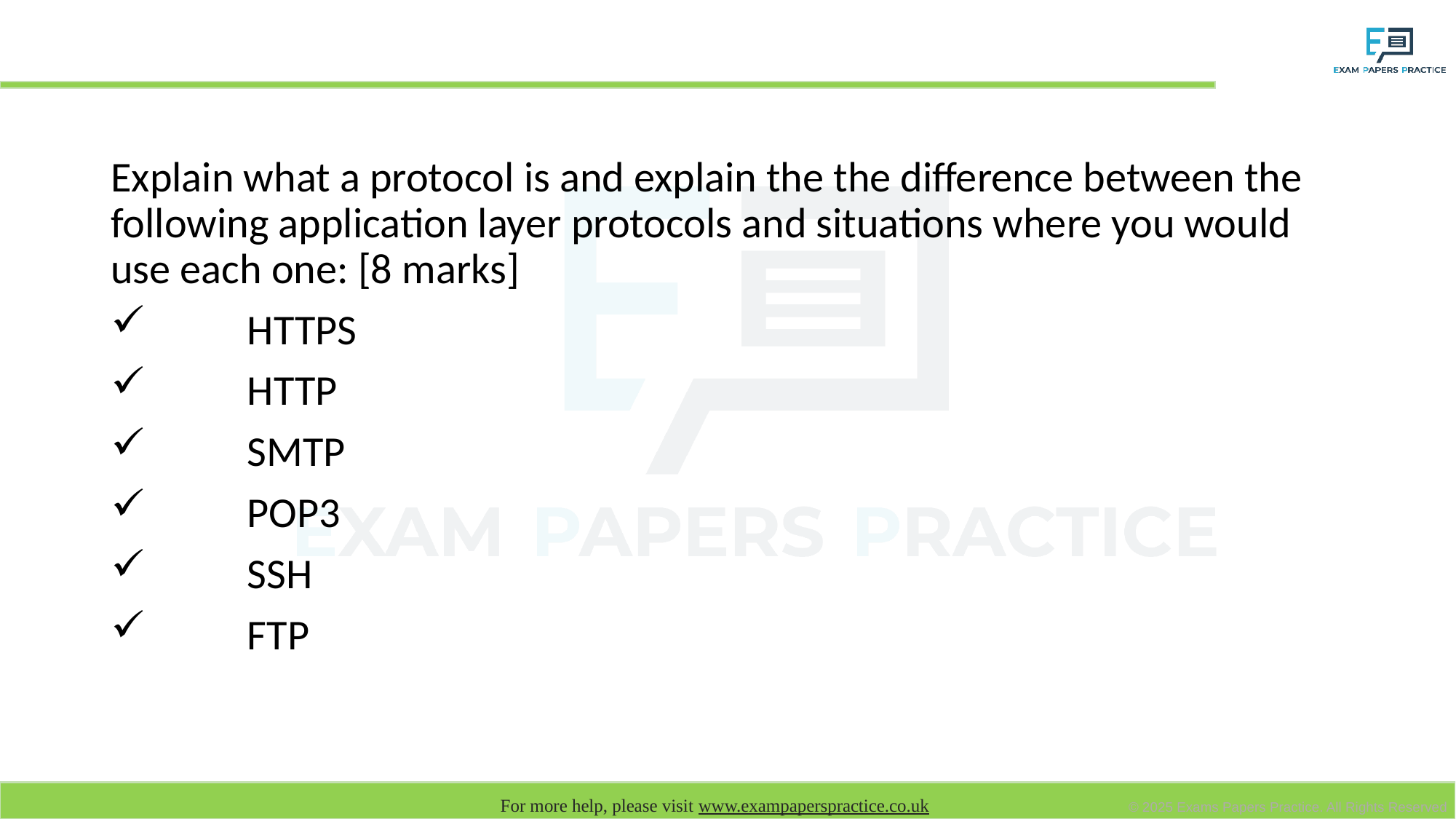

# Plenary – Extended response question
Explain what a protocol is and explain the the difference between the following application layer protocols and situations where you would use each one: [8 marks]
	HTTPS
	HTTP
	SMTP
	POP3
	SSH
	FTP